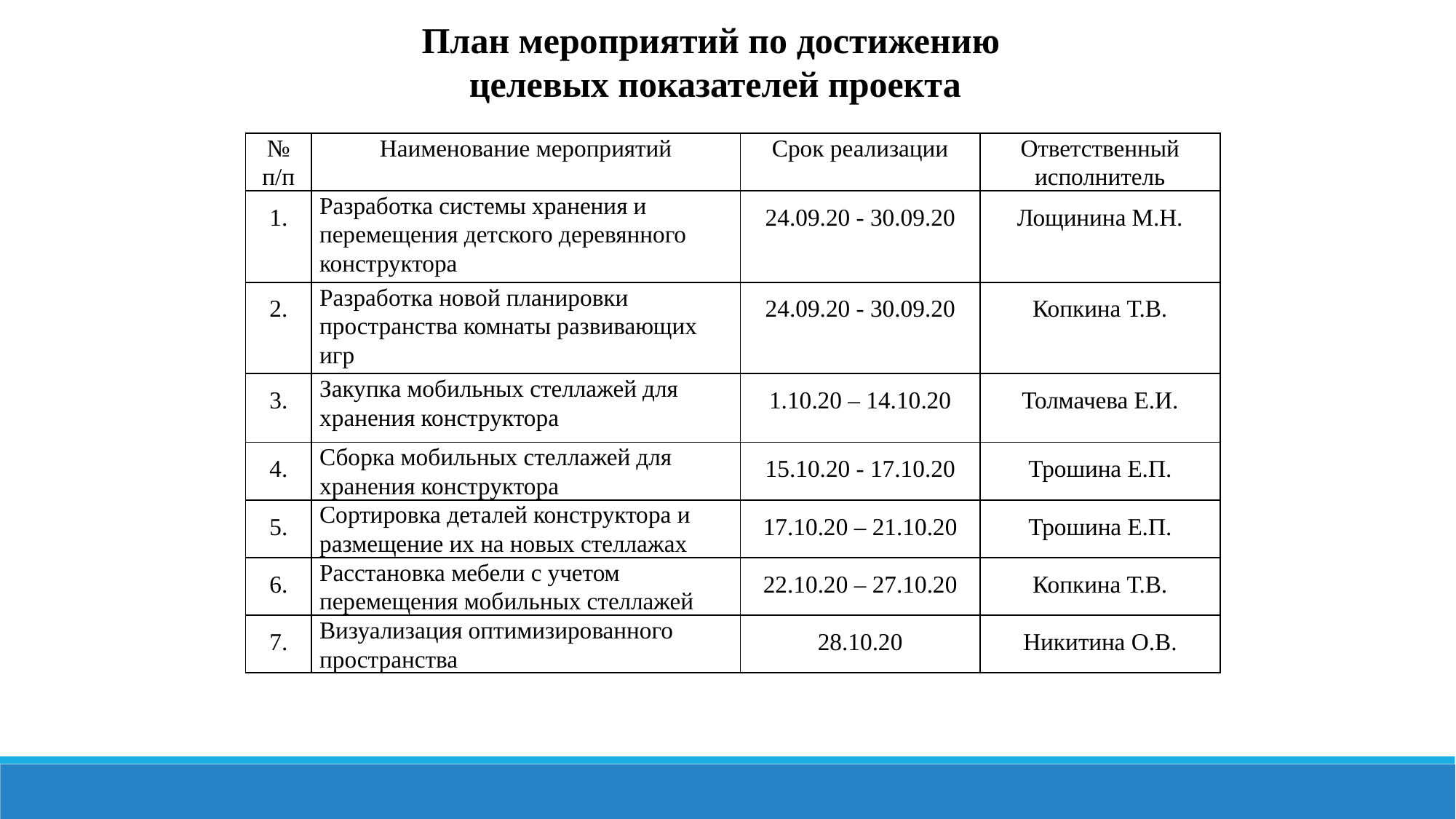

План мероприятий по достижению
целевых показателей проекта
| № п/п | Наименование мероприятий | Срок реализации | Ответственный исполнитель |
| --- | --- | --- | --- |
| 1. | Разработка системы хранения и перемещения детского деревянного конструктора | 24.09.20 - 30.09.20 | Лощинина М.Н. |
| 2. | Разработка новой планировки пространства комнаты развивающих игр | 24.09.20 - 30.09.20 | Копкина Т.В. |
| 3. | Закупка мобильных стеллажей для хранения конструктора | 1.10.20 – 14.10.20 | Толмачева Е.И. |
| 4. | Сборка мобильных стеллажей для хранения конструктора | 15.10.20 - 17.10.20 | Трошина Е.П. |
| 5. | Сортировка деталей конструктора и размещение их на новых стеллажах | 17.10.20 – 21.10.20 | Трошина Е.П. |
| 6. | Расстановка мебели с учетом перемещения мобильных стеллажей | 22.10.20 – 27.10.20 | Копкина Т.В. |
| 7. | Визуализация оптимизированного пространства | 28.10.20 | Никитина О.В. |